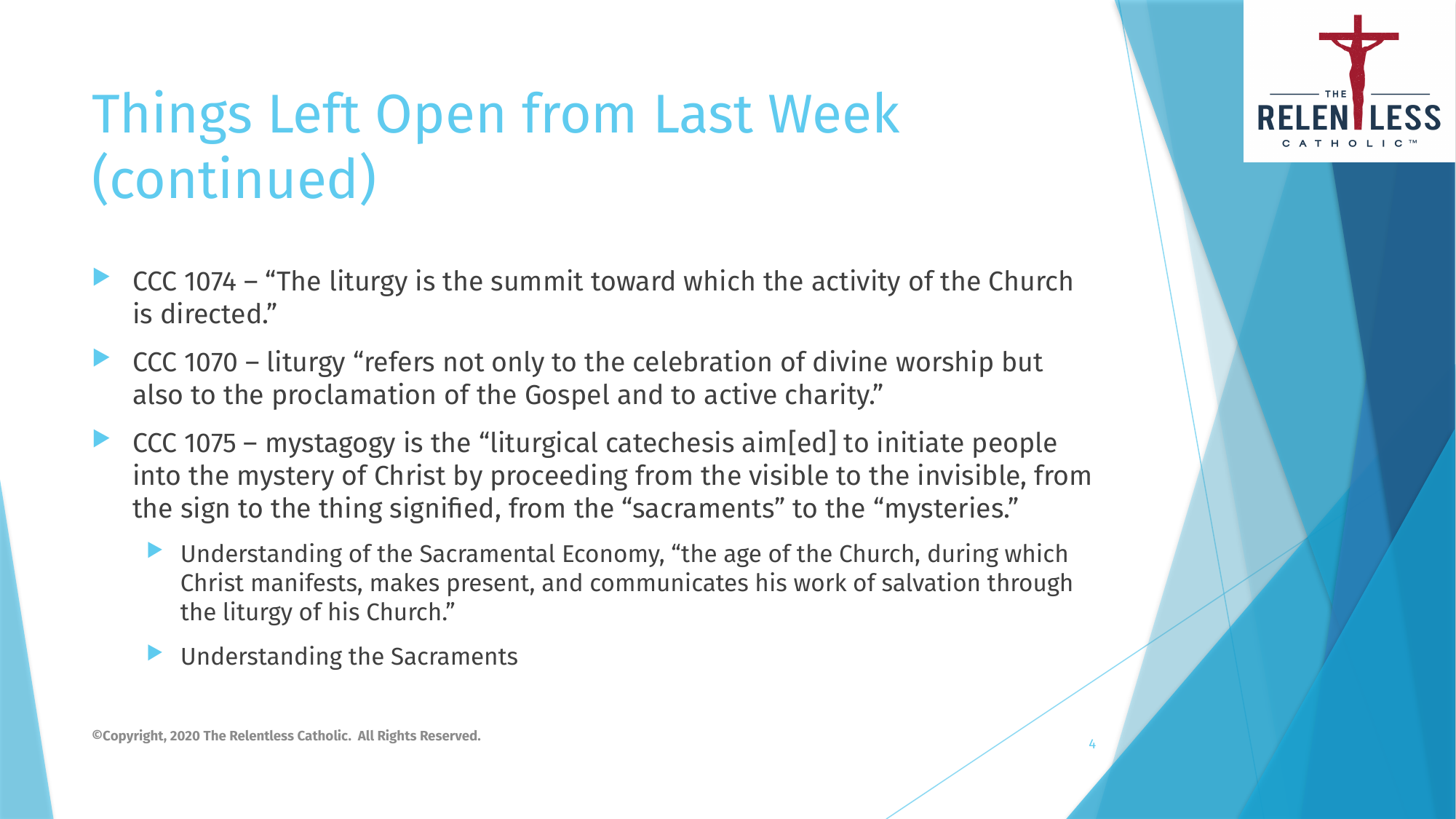

# Things Left Open from Last Week (continued)
CCC 1074 – “The liturgy is the summit toward which the activity of the Church is directed.”
CCC 1070 – liturgy “refers not only to the celebration of divine worship but also to the proclamation of the Gospel and to active charity.”
CCC 1075 – mystagogy is the “liturgical catechesis aim[ed] to initiate people into the mystery of Christ by proceeding from the visible to the invisible, from the sign to the thing signified, from the “sacraments” to the “mysteries.”
Understanding of the Sacramental Economy, “the age of the Church, during which Christ manifests, makes present, and communicates his work of salvation through the liturgy of his Church.”
Understanding the Sacraments

©Copyright, 2020 The Relentless Catholic.  All Rights Reserved.

4